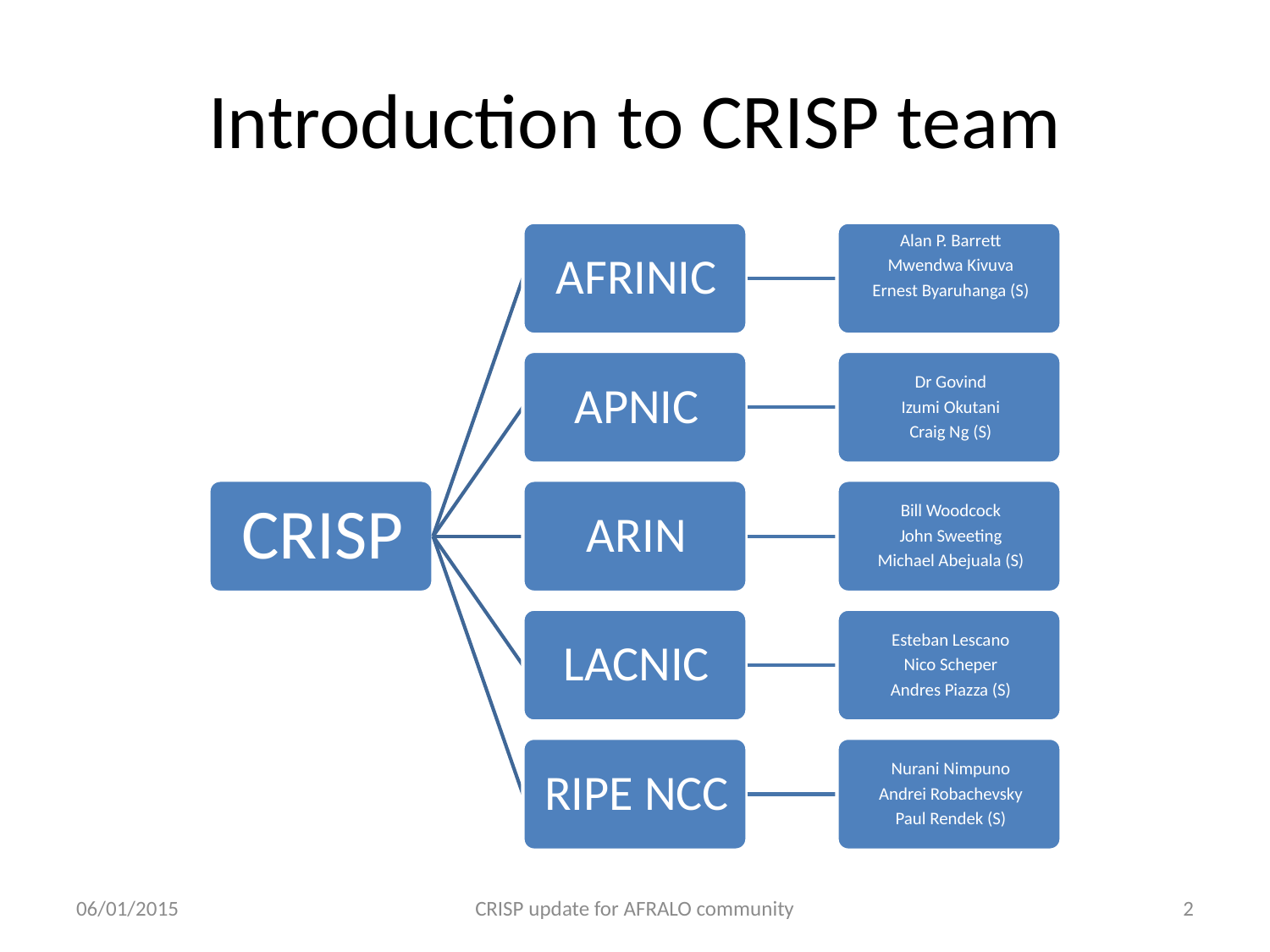

# Introduction to CRISP team
CRISP

AFRINIC

Alan P. Barrett
Mwendwa Kivuva
Ernest Byaruhanga (S)

APNIC

Dr Govind
Izumi Okutani
Craig Ng (S)

ARIN

Bill Woodcock
John Sweeting
Michael Abejuala (S)

LACNIC

Esteban Lescano
Nico Scheper
Andres Piazza (S)

RIPE NCC

Nurani Nimpuno
Andrei Robachevsky
Paul Rendek (S)
06/01/2015
CRISP update for AFRALO community
2